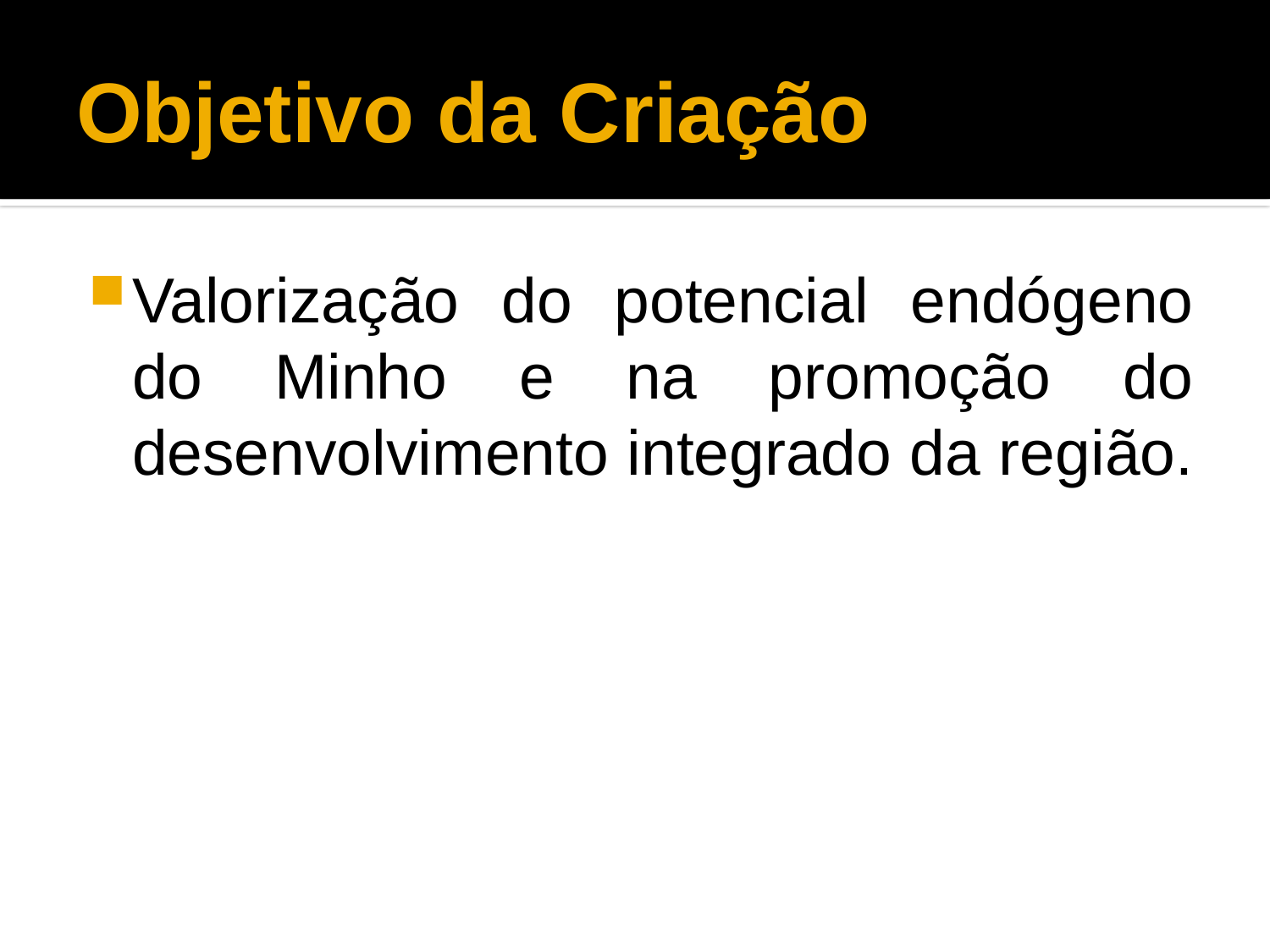

# Objetivo da Criação
Valorização do potencial endógeno do Minho e na promoção do desenvolvimento integrado da região.